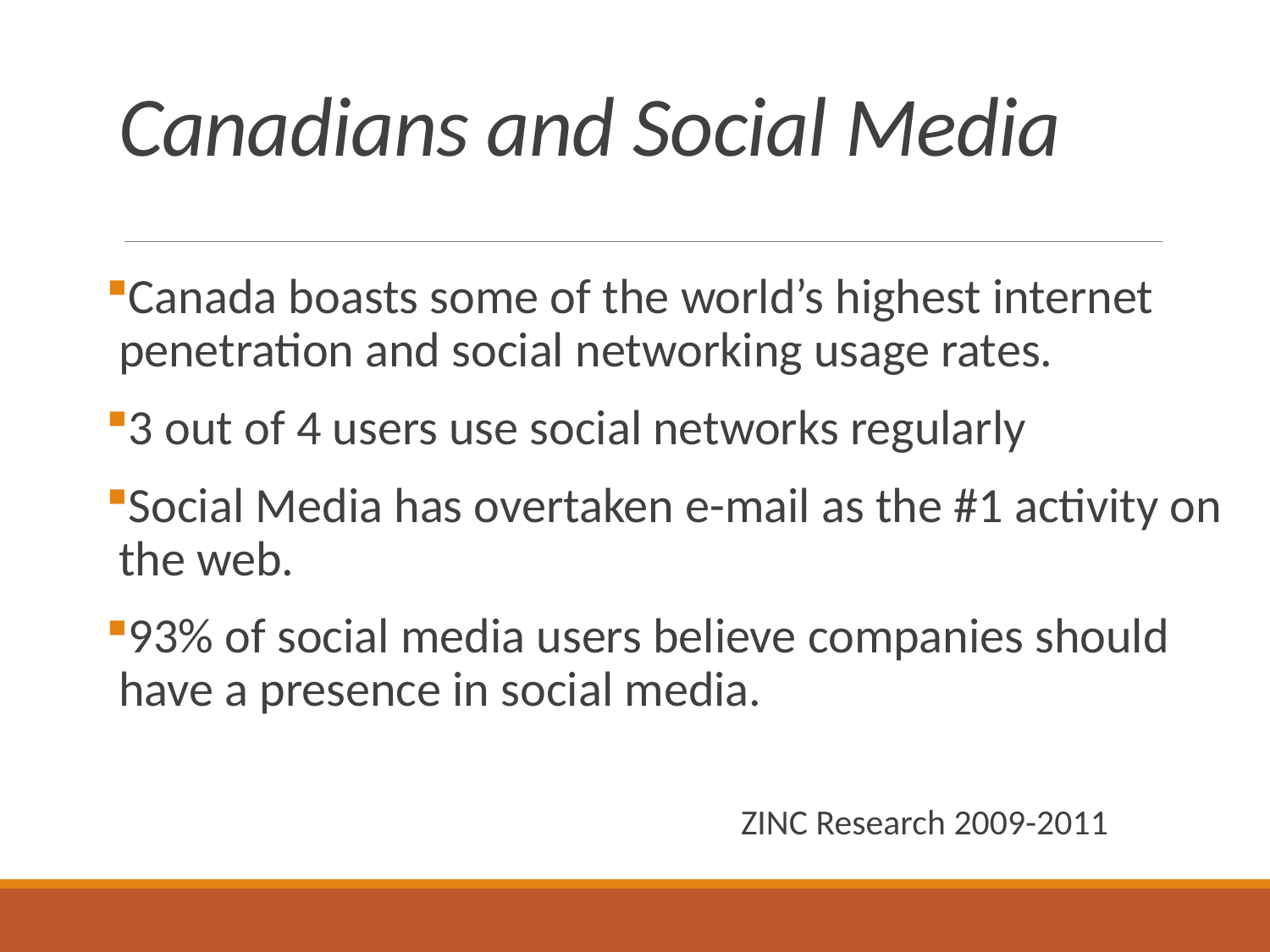

# Canadians and Social Media
Canada boasts some of the world’s highest internet penetration and social networking usage rates.
3 out of 4 users use social networks regularly
Social Media has overtaken e-mail as the #1 activity on the web.
93% of social media users believe companies should have a presence in social media.

					ZINC Research 2009-2011